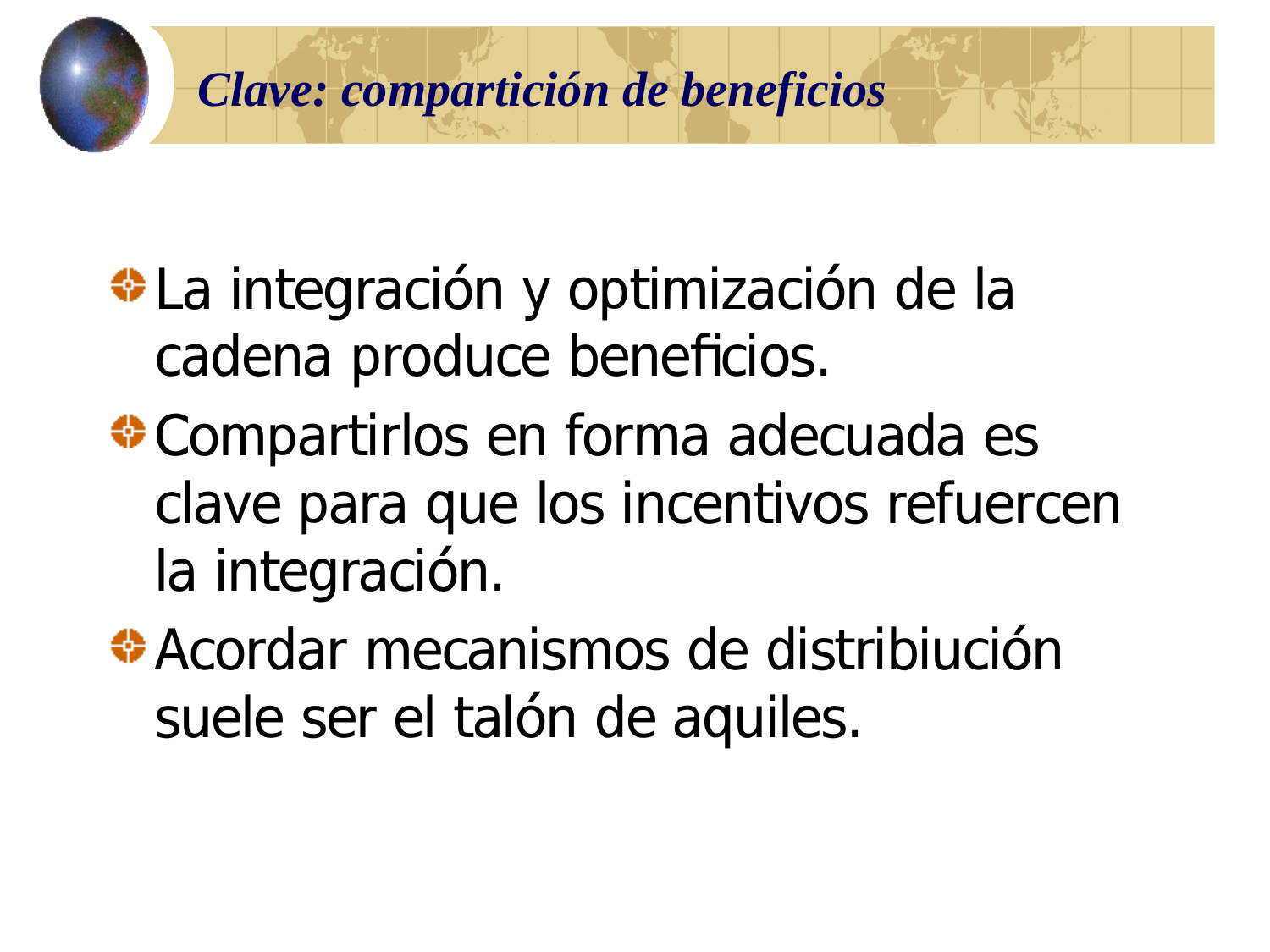

# Clave: compartición de beneficios
La integración y optimización de la cadena produce beneficios.
Compartirlos en forma adecuada es clave para que los incentivos refuercen la integración.
Acordar mecanismos de distribiución suele ser el talón de aquiles.